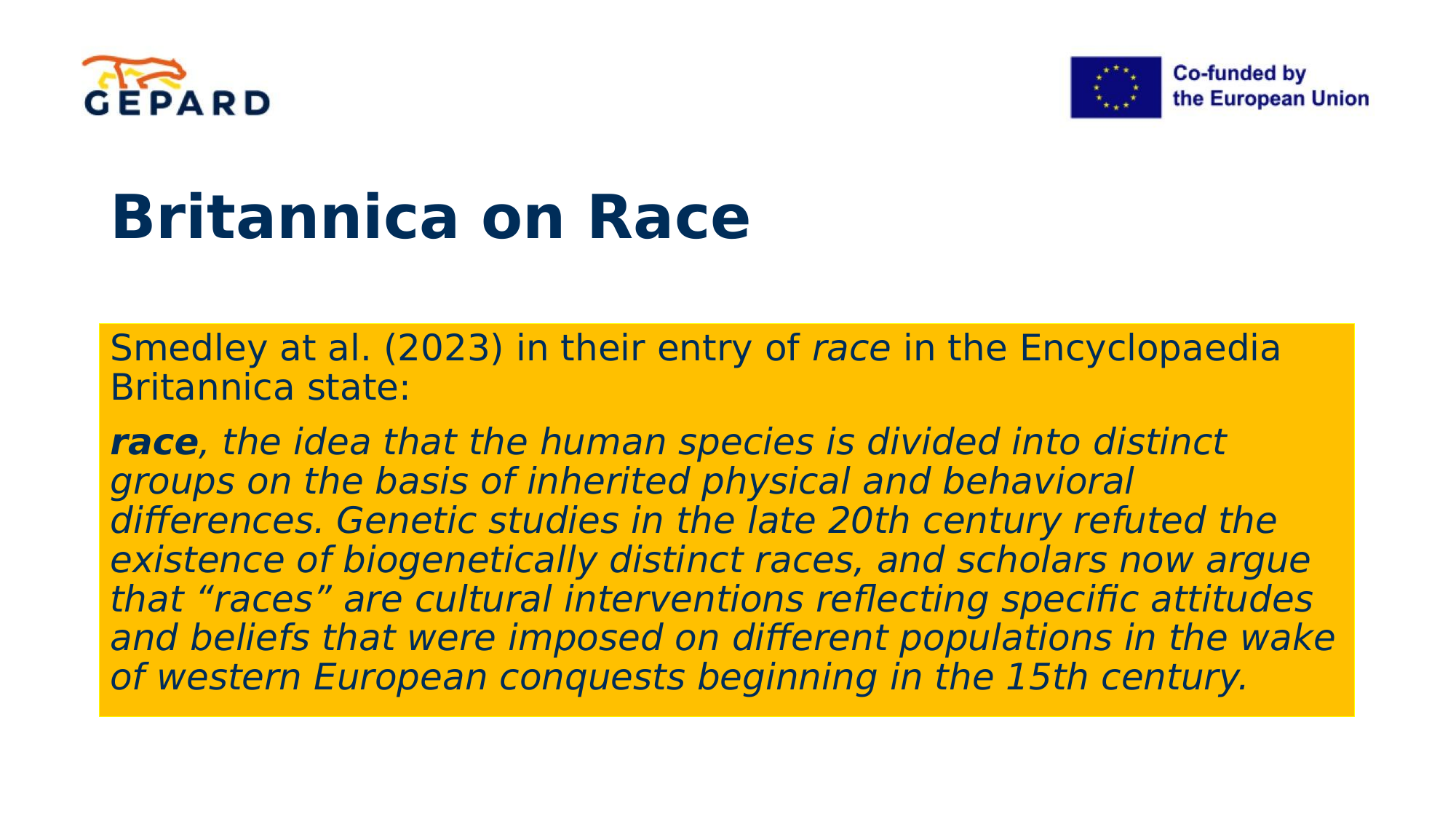

# Britannica on Race
Smedley at al. (2023) in their entry of race in the Encyclopaedia Britannica state:
race, the idea that the human species is divided into distinct groups on the basis of inherited physical and behavioral differences. Genetic studies in the late 20th century refuted the existence of biogenetically distinct races, and scholars now argue that “races” are cultural interventions reflecting specific attitudes and beliefs that were imposed on different populations in the wake of western European conquests beginning in the 15th century.